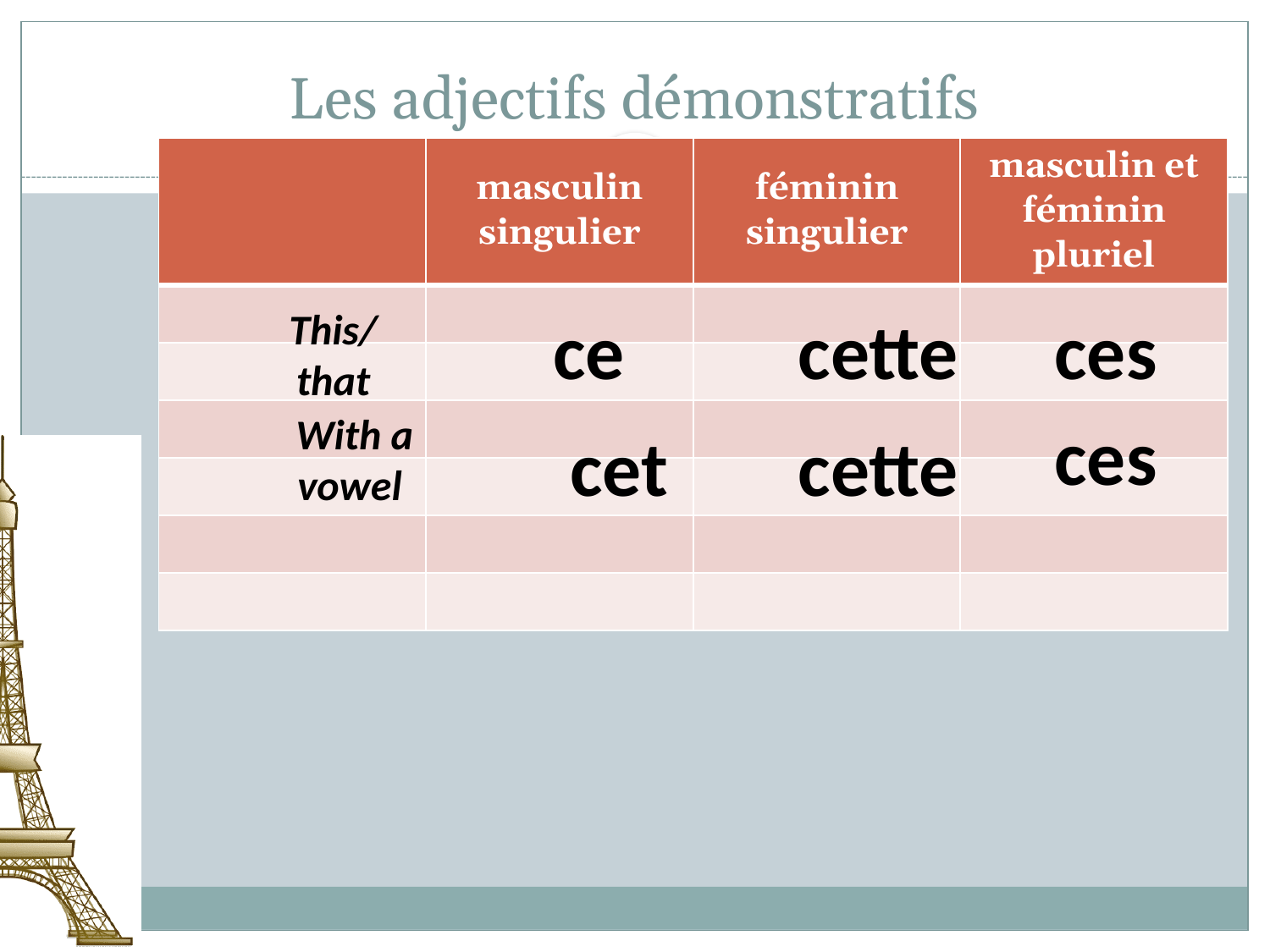

# Les adjectifs démonstratifs
|  | masculin singulier | féminin singulier | masculin et féminin pluriel |
| --- | --- | --- | --- |
|  |  |  |  |
|  |  |  |  |
|  |  |  |  |
|  |  |  |  |
|  |  |  |  |
|  |  |  |  |
This/that
ce
cette
ces
With a vowel
ces
cet
cette